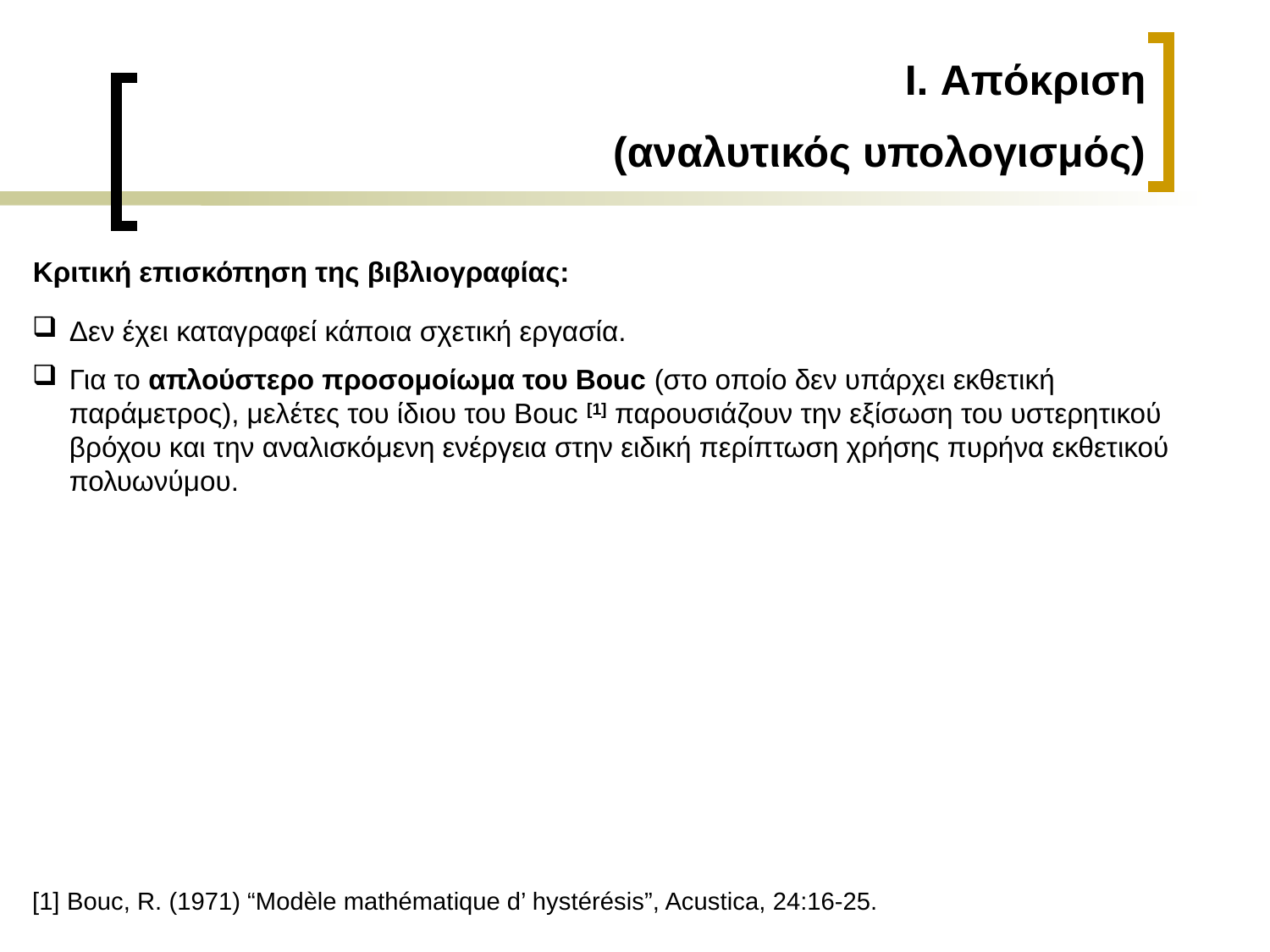

I. Απόκριση
(αναλυτικός υπολογισμός)
Κριτική επισκόπηση της βιβλιογραφίας:
Δεν έχει καταγραφεί κάποια σχετική εργασία.
Για το απλούστερο προσομοίωμα του Bouc (στο οποίο δεν υπάρχει εκθετική παράμετρος), μελέτες του ίδιου του Bouc [1] παρουσιάζουν την εξίσωση του υστερητικού βρόχου και την αναλισκόμενη ενέργεια στην ειδική περίπτωση χρήσης πυρήνα εκθετικού πολυωνύμου.
[1] Bouc, R. (1971) “Modèle mathématique d’ hystérésis”, Acustica, 24:16-25.